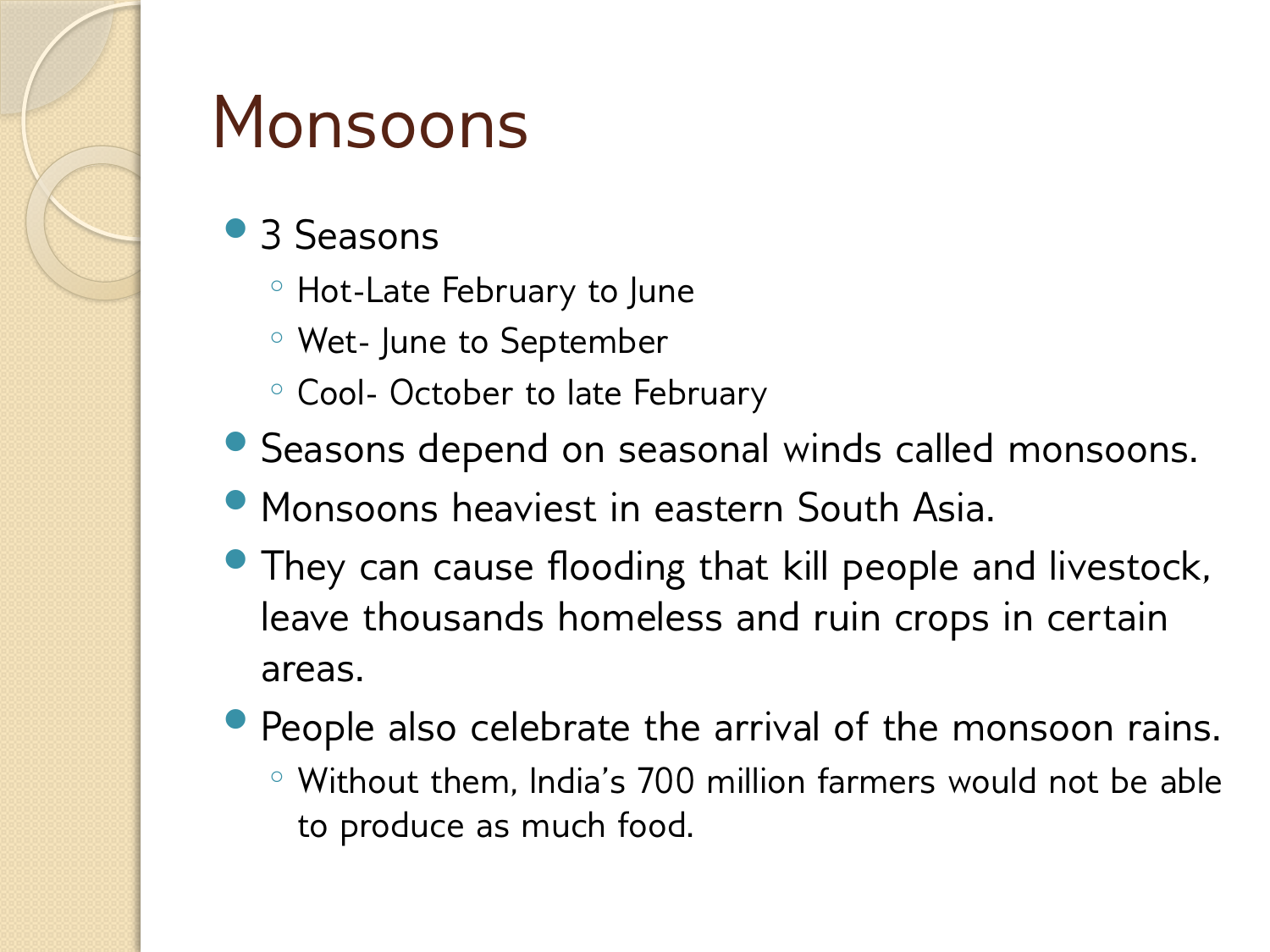

# Monsoons
3 Seasons
Hot-Late February to June
Wet- June to September
Cool- October to late February
Seasons depend on seasonal winds called monsoons.
Monsoons heaviest in eastern South Asia.
They can cause flooding that kill people and livestock, leave thousands homeless and ruin crops in certain areas.
People also celebrate the arrival of the monsoon rains.
Without them, India’s 700 million farmers would not be able to produce as much food.